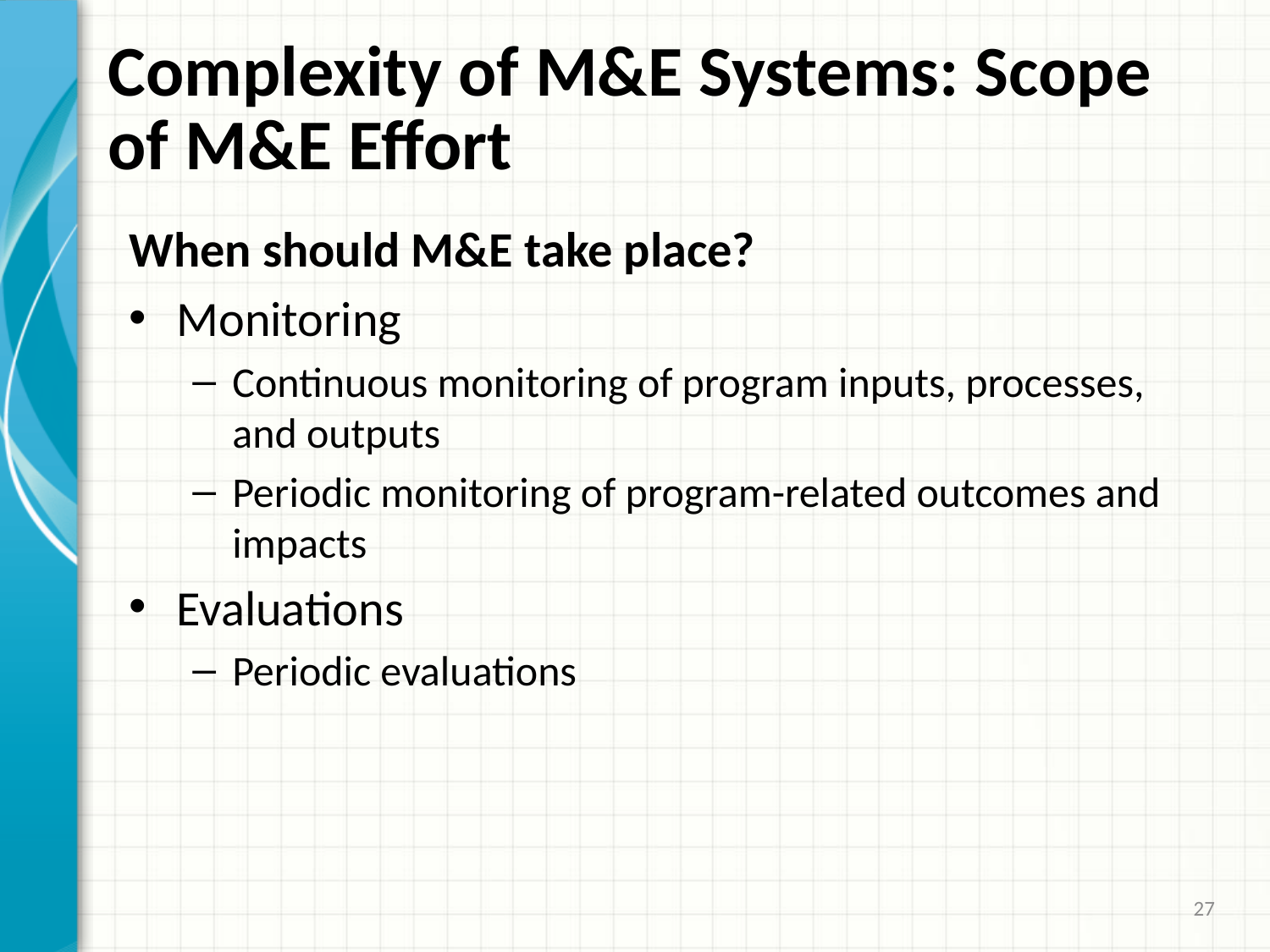

# Complexity of M&E Systems: Scope of M&E Effort
When should M&E take place?
Monitoring
Continuous monitoring of program inputs, processes, and outputs
Periodic monitoring of program-related outcomes and impacts
Evaluations
Periodic evaluations

27